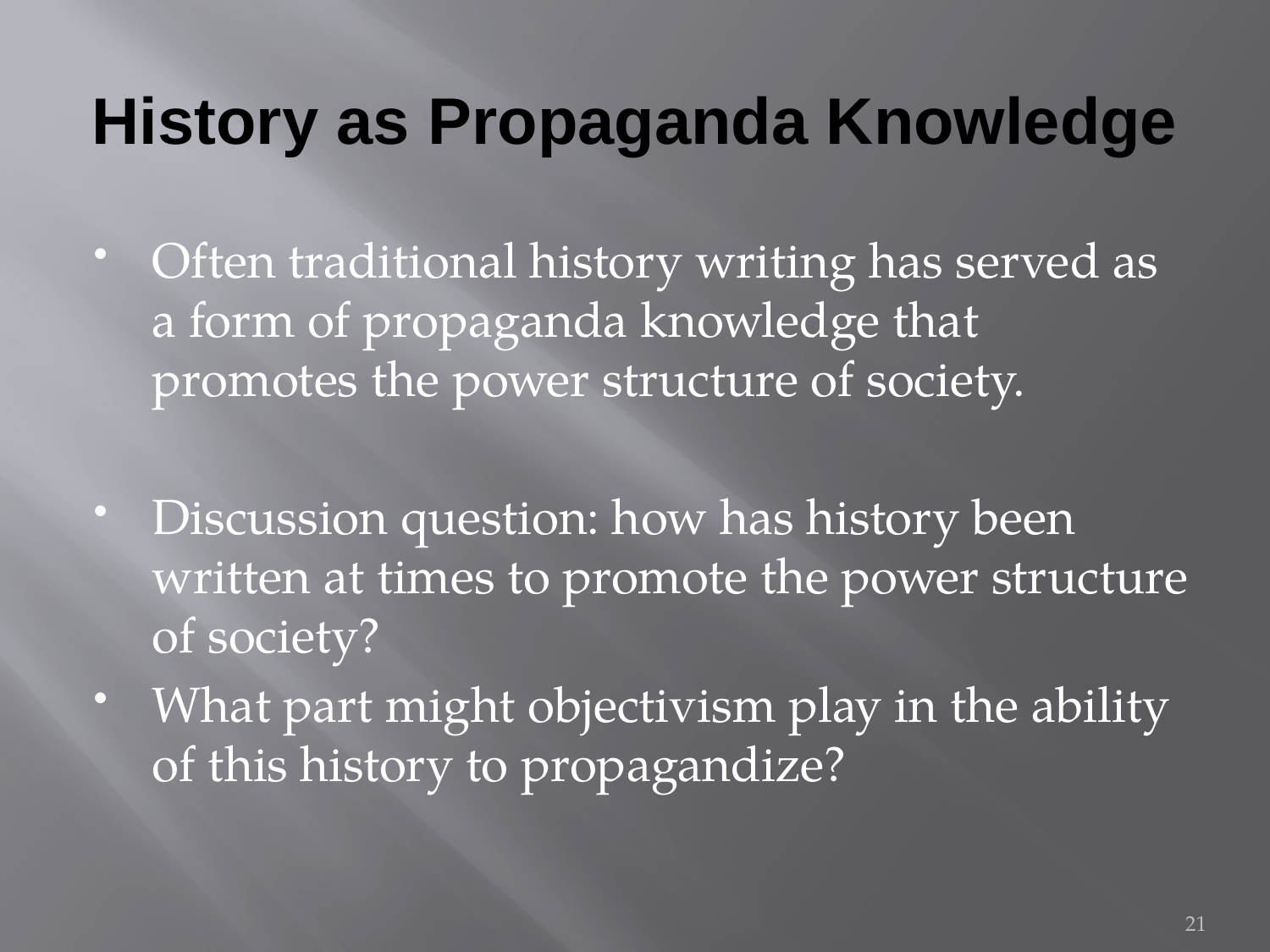

# History as Propaganda Knowledge
Often traditional history writing has served as a form of propaganda knowledge that promotes the power structure of society.

Discussion question: how has history been written at times to promote the power structure of society?
What part might objectivism play in the ability of this history to propagandize?
21